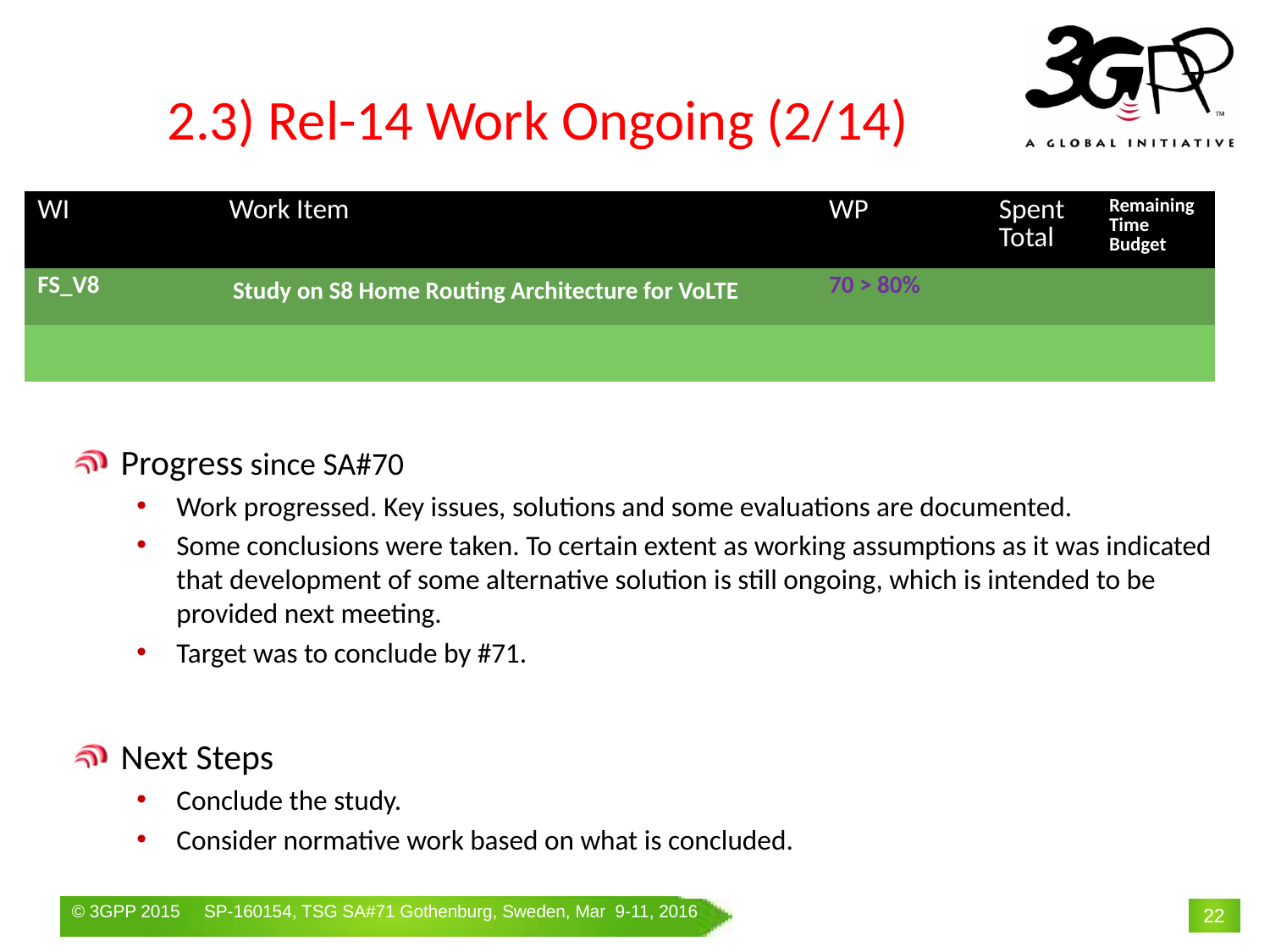

# 2.3) Rel-14 Work Ongoing (2/14)
| WI | Work Item | WP | Spent Total | Remaining Time Budget |
| --- | --- | --- | --- | --- |
| FS\_V8 | Study on S8 Home Routing Architecture for VoLTE | 70 > 80% |  |  |
|  |  |  |  |  |
Progress since SA#70
Work progressed. Key issues, solutions and some evaluations are documented.
Some conclusions were taken. To certain extent as working assumptions as it was indicated that development of some alternative solution is still ongoing, which is intended to be provided next meeting.
Target was to conclude by #71.

Next Steps
Conclude the study.
Consider normative work based on what is concluded.